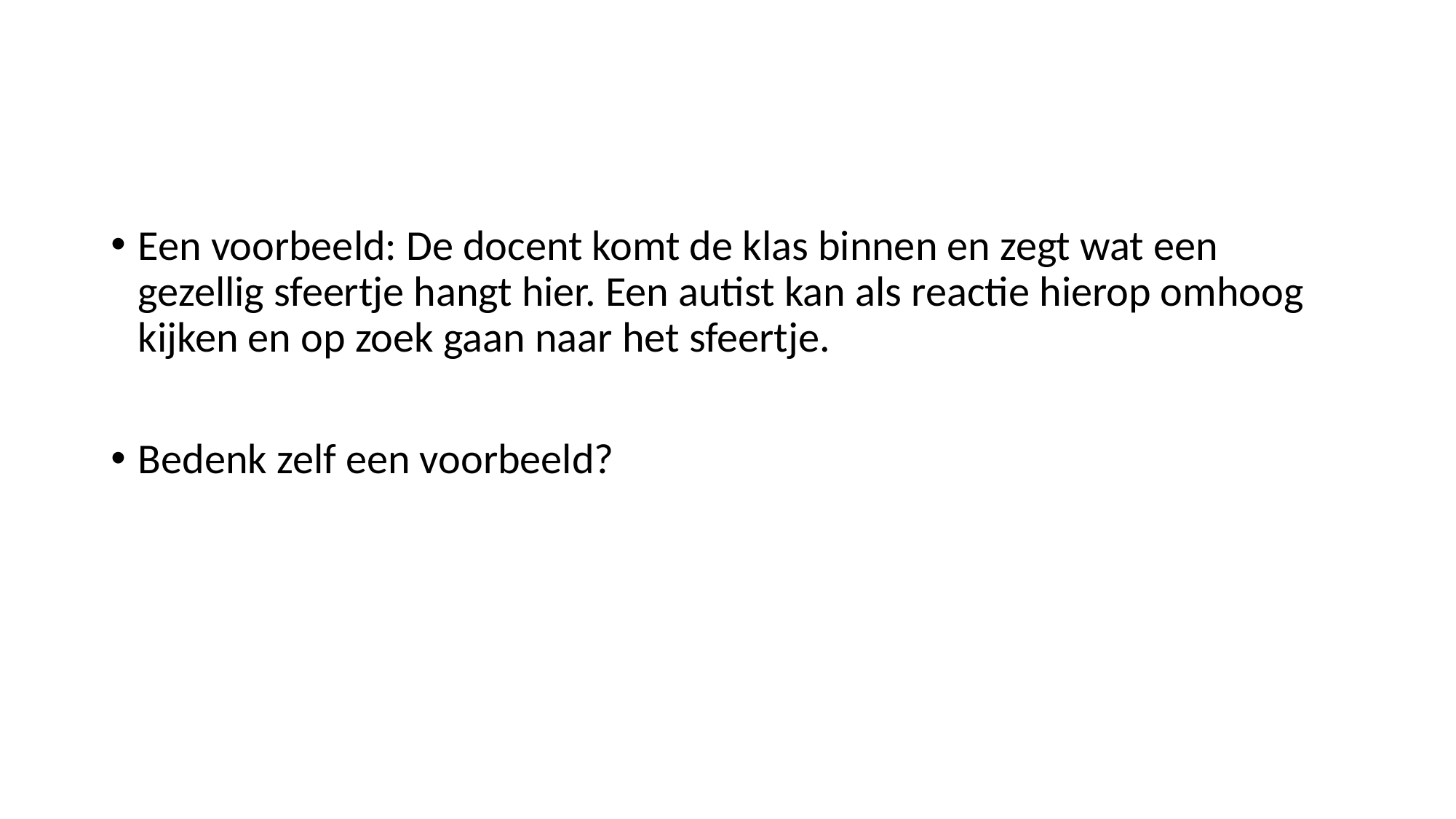

#
Een voorbeeld: De docent komt de klas binnen en zegt wat een gezellig sfeertje hangt hier. Een autist kan als reactie hierop omhoog kijken en op zoek gaan naar het sfeertje.

Bedenk zelf een voorbeeld?